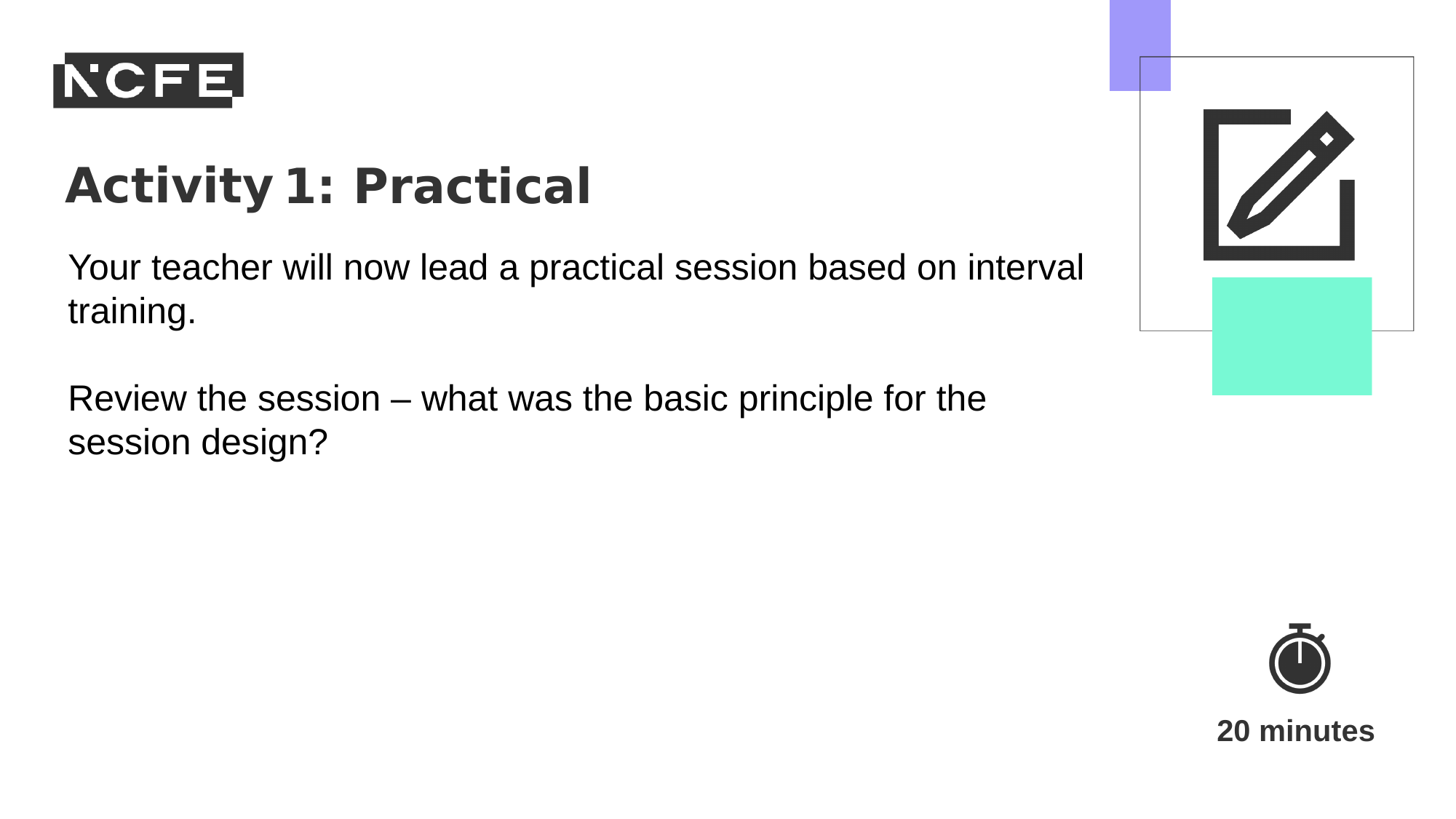

1: Practical
Your teacher will now lead a practical session based on interval training.
Review the session – what was the basic principle for the session design?
20 minutes